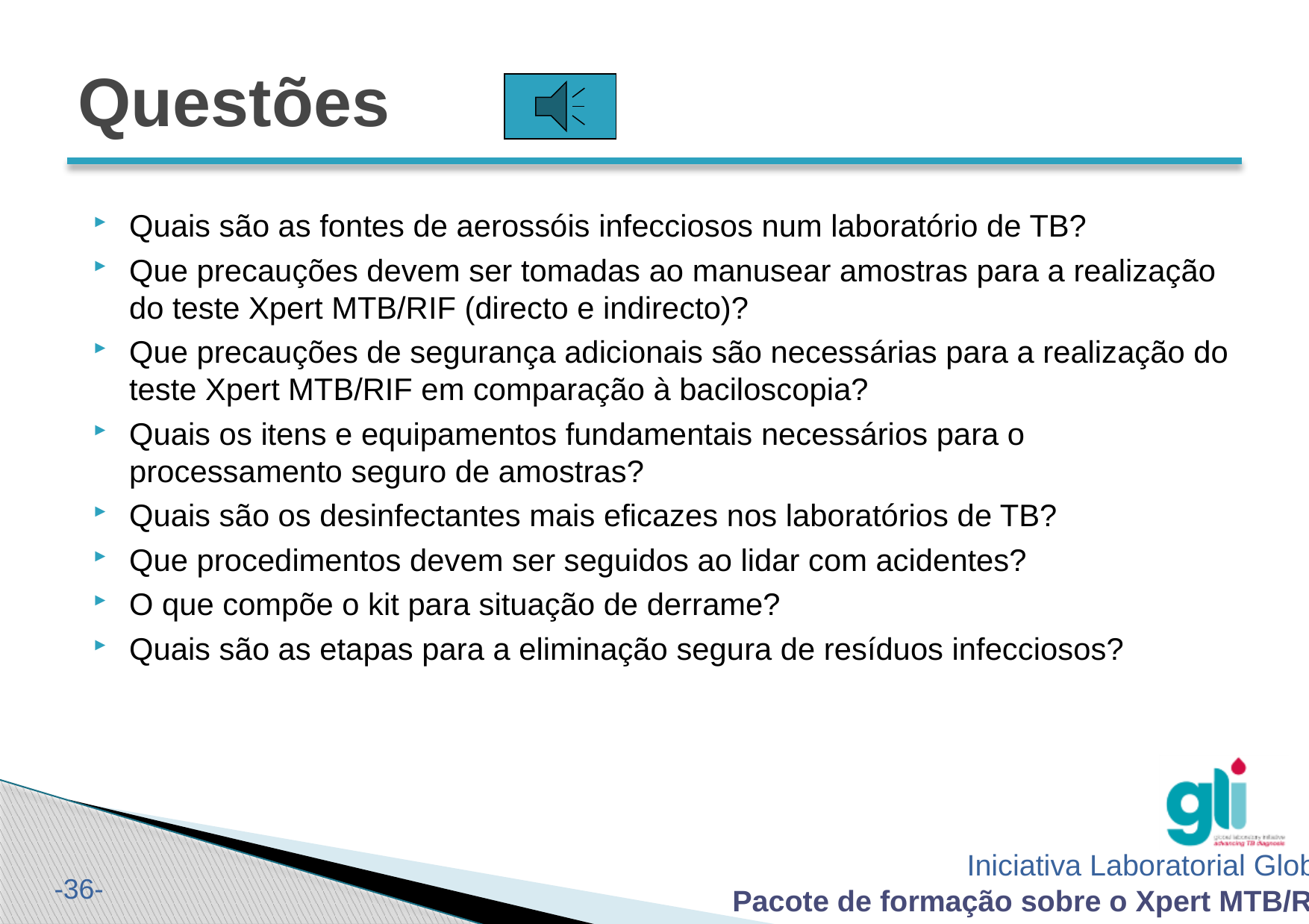

# Questões

Quais são as fontes de aerossóis infecciosos num laboratório de TB?
Que precauções devem ser tomadas ao manusear amostras para a realização do teste Xpert MTB/RIF (directo e indirecto)?
Que precauções de segurança adicionais são necessárias para a realização do teste Xpert MTB/RIF em comparação à baciloscopia?
Quais os itens e equipamentos fundamentais necessários para o processamento seguro de amostras?
Quais são os desinfectantes mais eficazes nos laboratórios de TB?
Que procedimentos devem ser seguidos ao lidar com acidentes?
O que compõe o kit para situação de derrame?
Quais são as etapas para a eliminação segura de resíduos infecciosos?